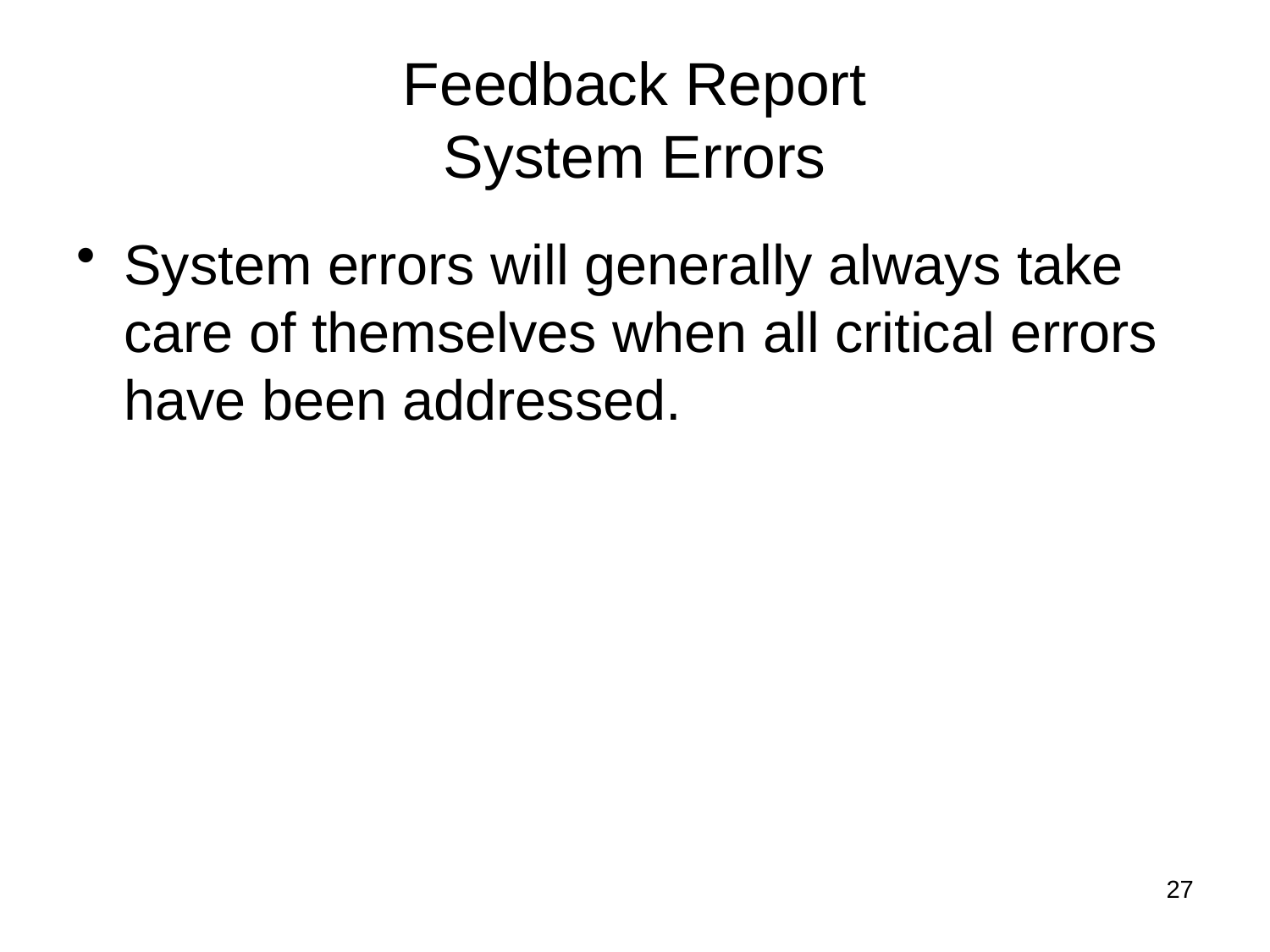

# Feedback Report System Errors
System errors will generally always take care of themselves when all critical errors have been addressed.
27